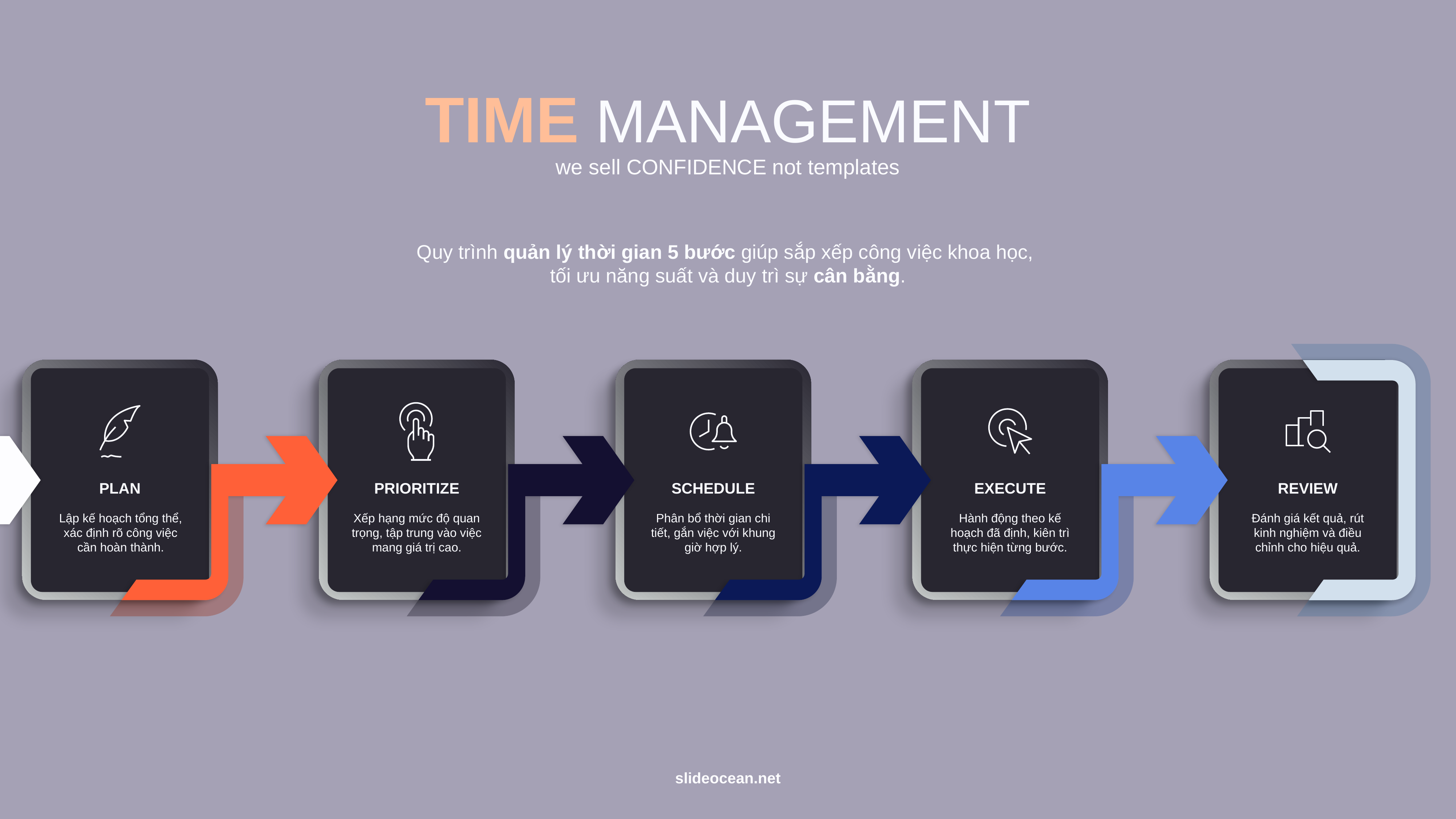

TIME MANAGEMENT
we sell CONFIDENCE not templates
Quy trình quản lý thời gian 5 bước giúp sắp xếp công việc khoa học,
tối ưu năng suất và duy trì sự cân bằng.

PLAN
PRIORITIZE
SCHEDULE
EXECUTE
REVIEW
Lập kế hoạch tổng thể, xác định rõ công việc cần hoàn thành.
Xếp hạng mức độ quan trọng, tập trung vào việc mang giá trị cao.
Phân bổ thời gian chi tiết, gắn việc với khung giờ hợp lý.
Hành động theo kế hoạch đã định, kiên trì thực hiện từng bước.
Đánh giá kết quả, rút kinh nghiệm và điều chỉnh cho hiệu quả.
slideocean.net